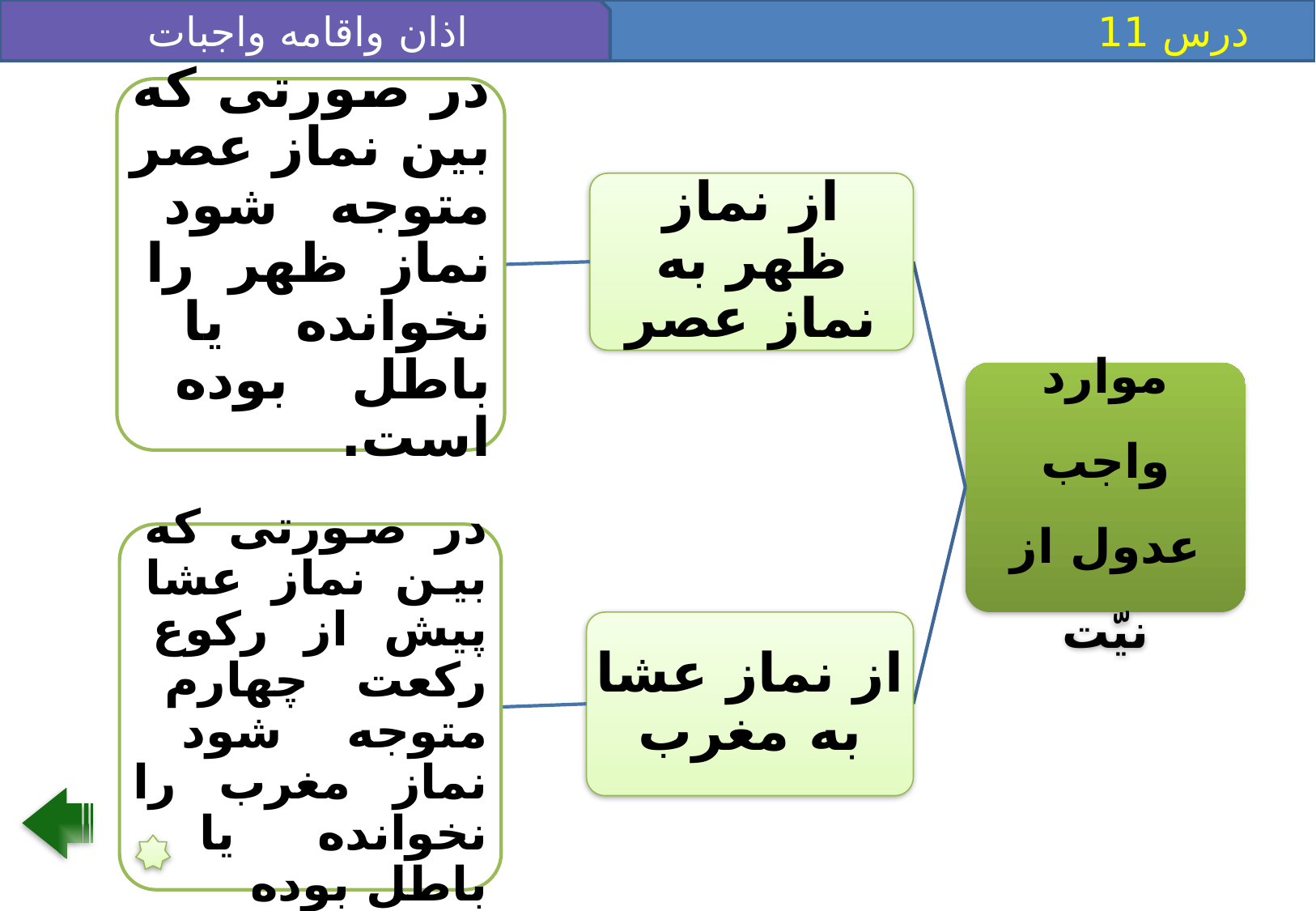

اذان واقامه واجبات نماز
 درس 11
در صورتى كه بين نماز عصر متوجه شود نماز ظهر را نخوانده يا باطل بوده است.
از نماز ظهر به نماز عصر

موارد واجب عدول از نيّت

از نماز عشا به مغرب
در صورتى كه بين نماز عشا پيش از ركوع ركعت چهارم متوجه شود نماز مغرب را نخوانده يا باطل بوده